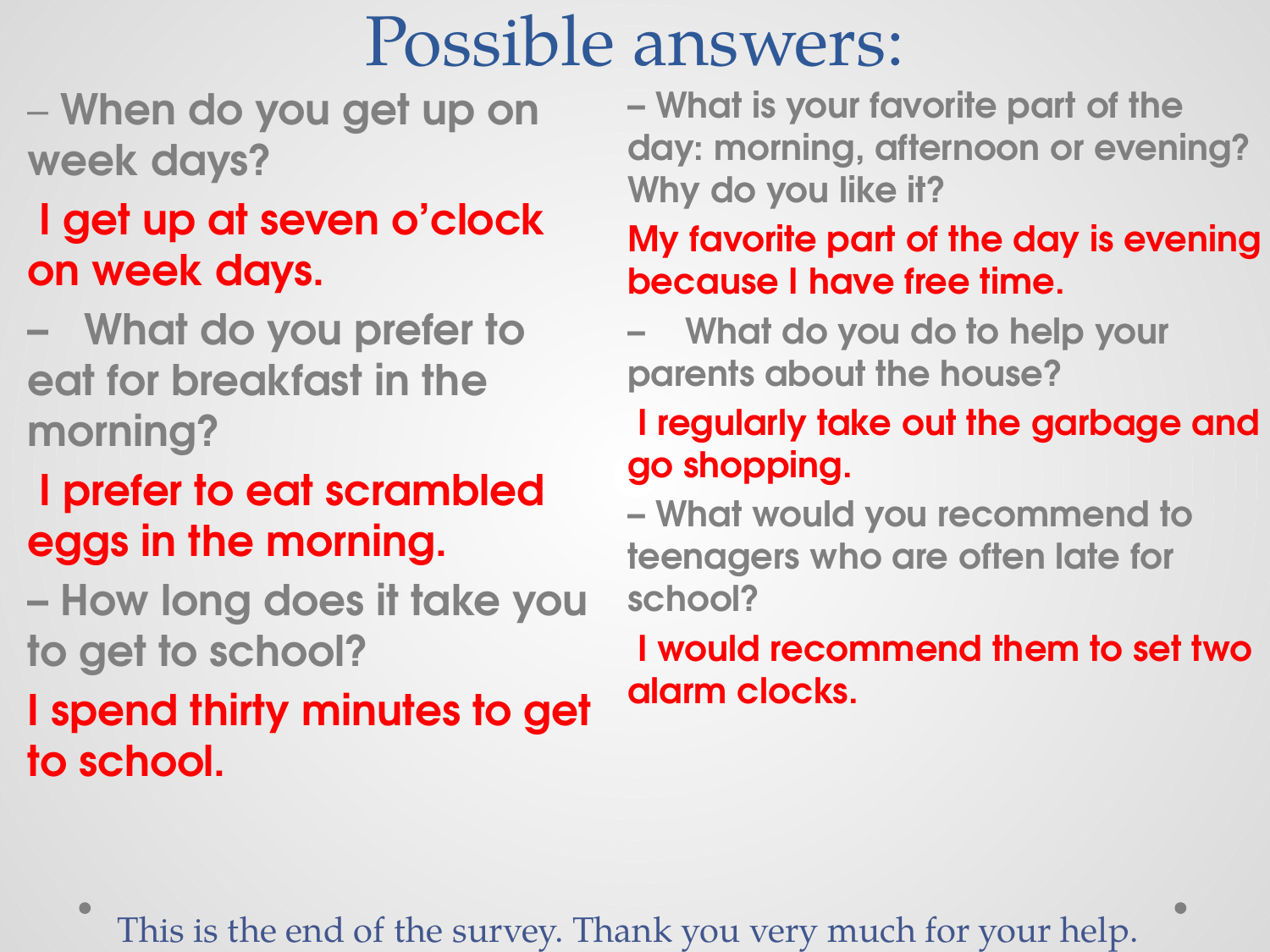

# Possible answers:
– When do you get up on week days?
 I get up at seven o’clock on week days.
–   What do you prefer to eat for breakfast in the morning?
 I prefer to eat scrambled eggs in the morning.
– How long does it take you to get to school?
I spend thirty minutes to get to school.
– What is your favorite part of the day: morning, afternoon or evening? Why do you like it?
My favorite part of the day is evening because I have free time.
–    What do you do to help your parents about the house?
 I regularly take out the garbage and go shopping.
– What would you recommend to teenagers who are often late for school?
 I would recommend them to set two alarm clocks.
This is the end of the survey. Thank you very much for your help.